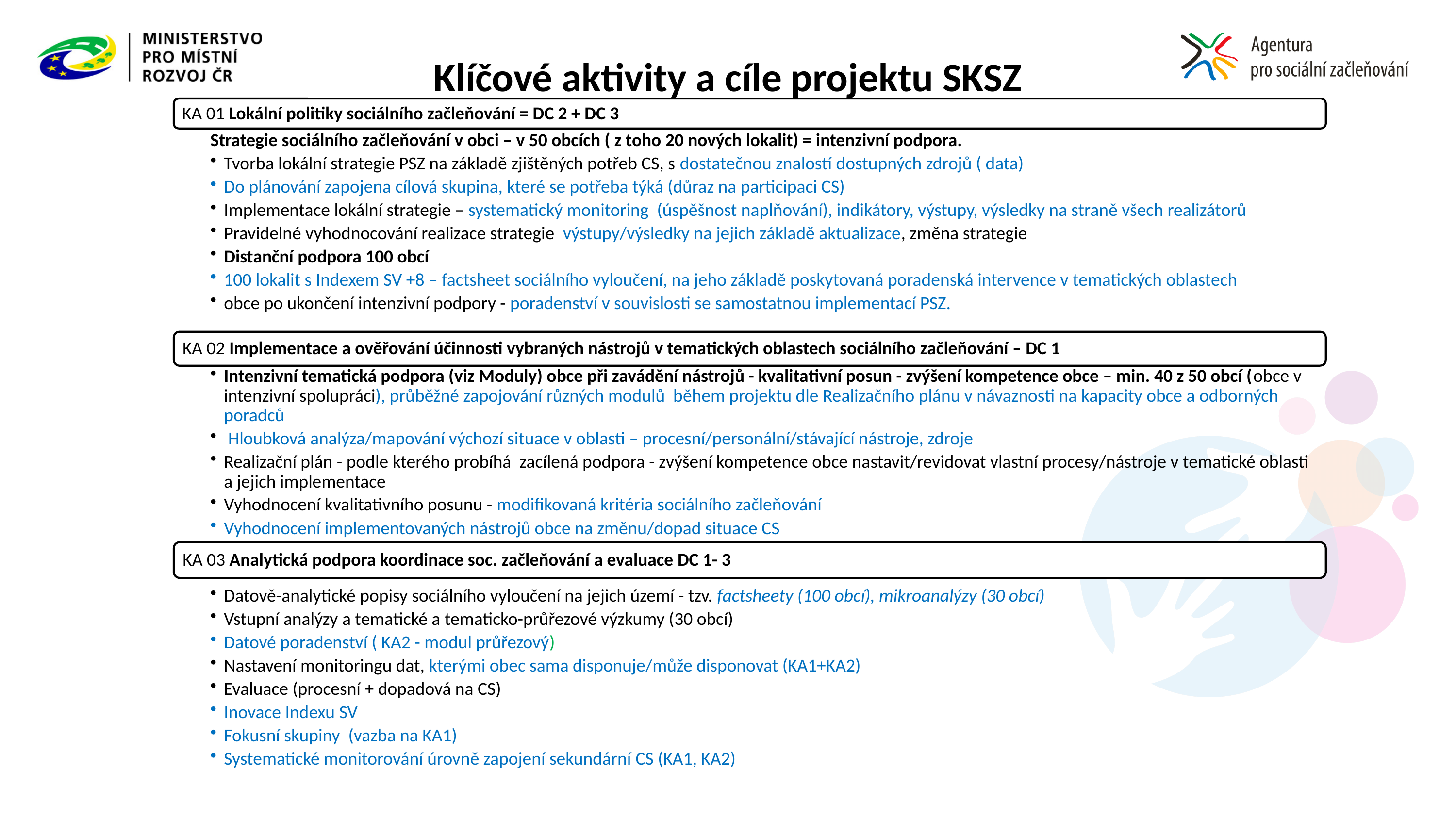

# Klíčové aktivity a cíle projektu SKSZ
KA 01 Lokální politiky sociálního začleňování = DC 2 + DC 3
Strategie sociálního začleňování v obci – v 50 obcích ( z toho 20 nových lokalit) = intenzivní podpora.
Tvorba lokální strategie PSZ na základě zjištěných potřeb CS, s dostatečnou znalostí dostupných zdrojů ( data)
Do plánování zapojena cílová skupina, které se potřeba týká (důraz na participaci CS)
Implementace lokální strategie – systematický monitoring  (úspěšnost naplňování), indikátory, výstupy, výsledky na straně všech realizátorů
Pravidelné vyhodnocování realizace strategie  výstupy/výsledky na jejich základě aktualizace, změna strategie
Distanční podpora 100 obcí
100 lokalit s Indexem SV +8 – factsheet sociálního vyloučení, na jeho základě poskytovaná poradenská intervence v tematických oblastech
obce po ukončení intenzivní podpory - poradenství v souvislosti se samostatnou implementací PSZ.
KA 02 Implementace a ověřování účinnosti vybraných nástrojů v tematických oblastech sociálního začleňování – DC 1
Intenzivní tematická podpora (viz Moduly) obce při zavádění nástrojů - kvalitativní posun - zvýšení kompetence obce – min. 40 z 50 obcí (obce v intenzivní spolupráci), průběžné zapojování různých modulů  během projektu dle Realizačního plánu v návaznosti na kapacity obce a odborných poradců
 Hloubková analýza/mapování výchozí situace v oblasti – procesní/personální/stávající nástroje, zdroje
Realizační plán - podle kterého probíhá  zacílená podpora - zvýšení kompetence obce nastavit/revidovat vlastní procesy/nástroje v tematické oblasti a jejich implementace
Vyhodnocení kvalitativního posunu - modifikovaná kritéria sociálního začleňování
Vyhodnocení implementovaných nástrojů obce na změnu/dopad situace CS
KA 03 Analytická podpora koordinace soc. začleňování a evaluace DC 1- 3
Datově-analytické popisy sociálního vyloučení na jejich území - tzv. factsheety (100 obcí), mikroanalýzy (30 obcí)
Vstupní analýzy a tematické a tematicko-průřezové výzkumy (30 obcí)
Datové poradenství ( KA2 - modul průřezový)
Nastavení monitoringu dat, kterými obec sama disponuje/může disponovat (KA1+KA2)
Evaluace (procesní + dopadová na CS)
Inovace Indexu SV
Fokusní skupiny  (vazba na KA1)
Systematické monitorování úrovně zapojení sekundární CS (KA1, KA2)